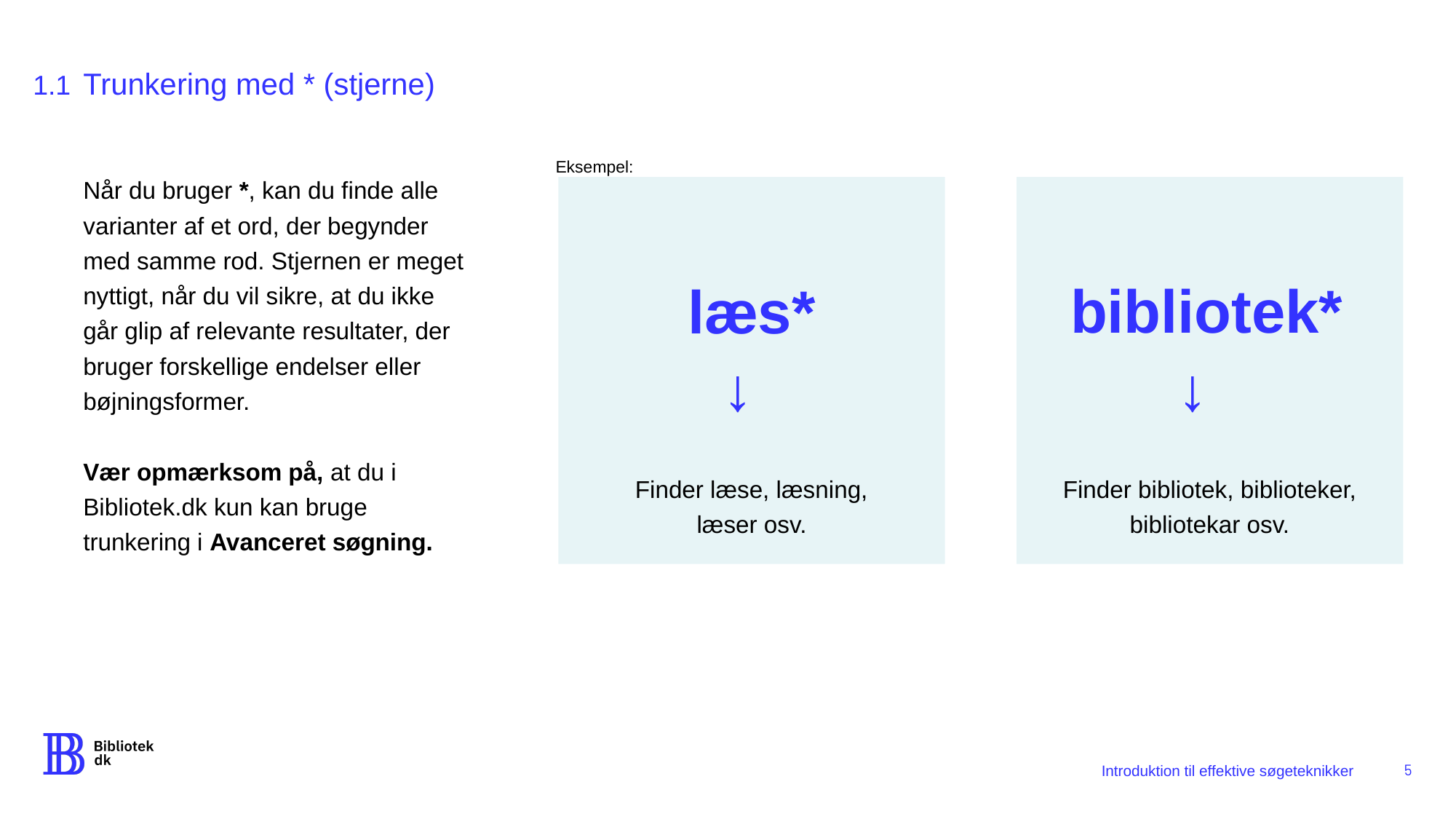

1.1
Trunkering med * (stjerne)
Eksempel:
Når du bruger *, kan du finde alle varianter af et ord, der begynder med samme rod. Stjernen er meget nyttigt, når du vil sikre, at du ikke går glip af relevante resultater, der bruger forskellige endelser eller bøjningsformer.

Vær opmærksom på, at du i Bibliotek.dk kun kan bruge trunkering i Avanceret søgning.

bibliotek*
læs*
→
→
Finder læse, læsning, læser osv.
Finder bibliotek, biblioteker, bibliotekar osv.
5